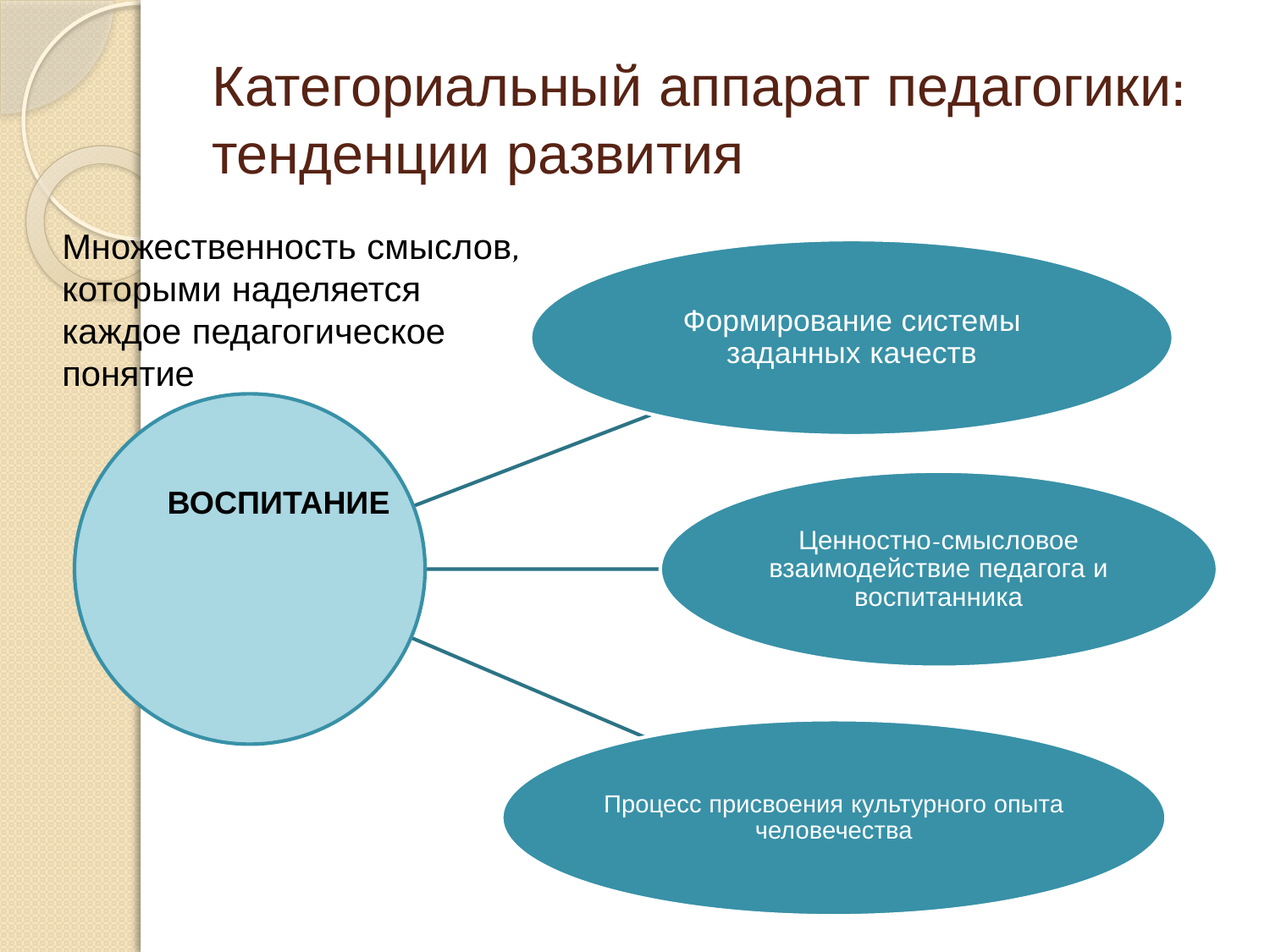

# Категориальный аппарат педагогики: тенденции развития
Множественность смыслов, которыми наделяется каждое педагогическое понятие
Формирование системы заданных качеств

Ценностно-смысловое взаимодействие педагога и воспитанника

Процесс присвоения культурного опыта человечества

ВОСПИТАНИЕ